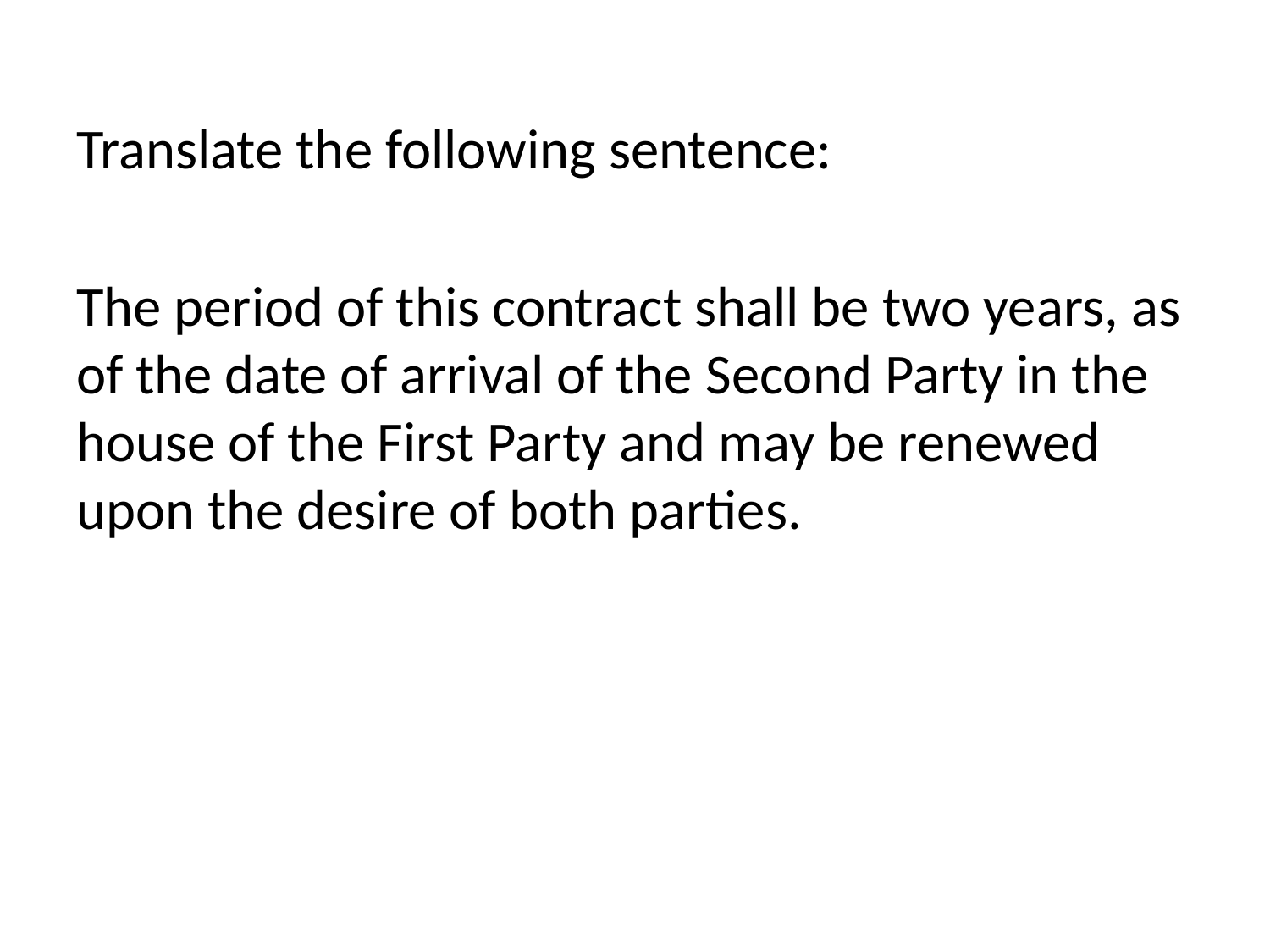

#
Translate the following sentence:

The period of this contract shall be two years, as of the date of arrival of the Second Party in the house of the First Party and may be renewed upon the desire of both parties.